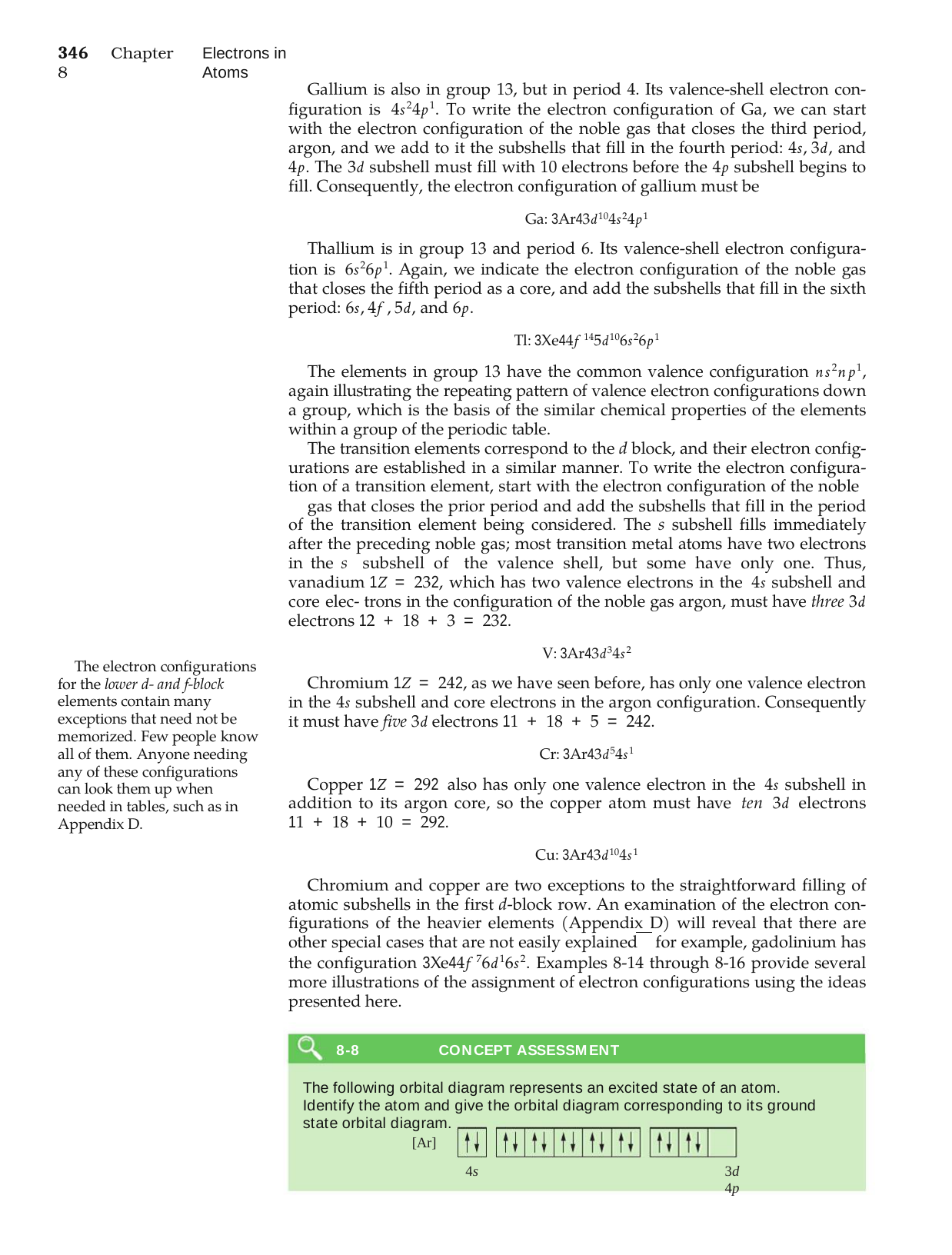

346	Chapter 8
Electrons in Atoms
Gallium is also in group 13, but in period 4. Its valence-shell electron con- figuration is  4s24p1. To write the electron configuration of Ga, we can start with the electron configuration of the noble gas that closes the third period, argon, and we add to it the subshells that fill in the fourth period: 4s, 3d, and 4p. The 3d subshell must fill with 10 electrons before the 4p subshell begins to fill. Consequently, the electron configuration of gallium must be
Ga: 3Ar43d104s24p1
Thallium is in group 13 and period 6. Its valence-shell electron configura- tion is  6s26p1. Again, we indicate the electron configuration of the noble gas that closes the fifth period as a core, and add the subshells that fill in the sixth period: 6s, 4f, 5d, and 6p.
Tl: 3Xe44f145d106s26p1
The elements in group 13 have the common valence configuration ns2np1, again illustrating the repeating pattern of valence electron configurations down a group, which is the basis of the similar chemical properties of the elements within a group of the periodic table.
The transition elements correspond to the d block, and their electron config- urations are established in a similar manner. To write the electron configura- tion of a transition element, start with the electron configuration of the noble
gas that closes the prior period and add the subshells that fill in the period of the transition element being considered. The s subshell fills immediately after the preceding noble gas; most transition metal atoms have two electrons in the s  subshell of  the valence shell, but some have only one. Thus, vanadium 1Z  =  232, which has two valence electrons in the  4s subshell and core elec- trons in the configuration of the noble gas argon, must have three 3d electrons 12  +  18  +  3  =  232.
V: 3Ar43d34s2
Chromium 1Z  =  242, as we have seen before, has only one valence electron in the 4s subshell and core electrons in the argon configuration. Consequently it must have five 3d electrons 11  +  18  +  5  =  242.
Cr: 3Ar43d54s1
Copper 1Z  =  292  also has only one valence electron in the  4s subshell in addition to its argon core, so the copper atom must have  ten  3d  electrons 11  +  18  +  10  =  292.
Cu: 3Ar43d104s1
Chromium and copper are two exceptions to the straightforward filling of atomic subshells in the first d-block row. An examination of the electron con- figurations of the heavier elements (Appendix D) will reveal that there are other special cases that are not easily explained    for example, gadolinium has the configuration 3Xe44f76d16s2. Examples 8-14 through 8-16 provide several more illustrations of the assignment of electron configurations using the ideas presented here.
The electron configurations for the lower d- and f-block elements contain many exceptions that need not be memorized. Few people know all of them. Anyone needing any of these configurations can look them up when needed in tables, such as in Appendix D.

8-8	CONCEPT ASSESSMENT

The following orbital diagram represents an excited state of an atom. Identify the atom and give the orbital diagram corresponding to its ground state orbital diagram.
[Ar]
4s	3d	4p